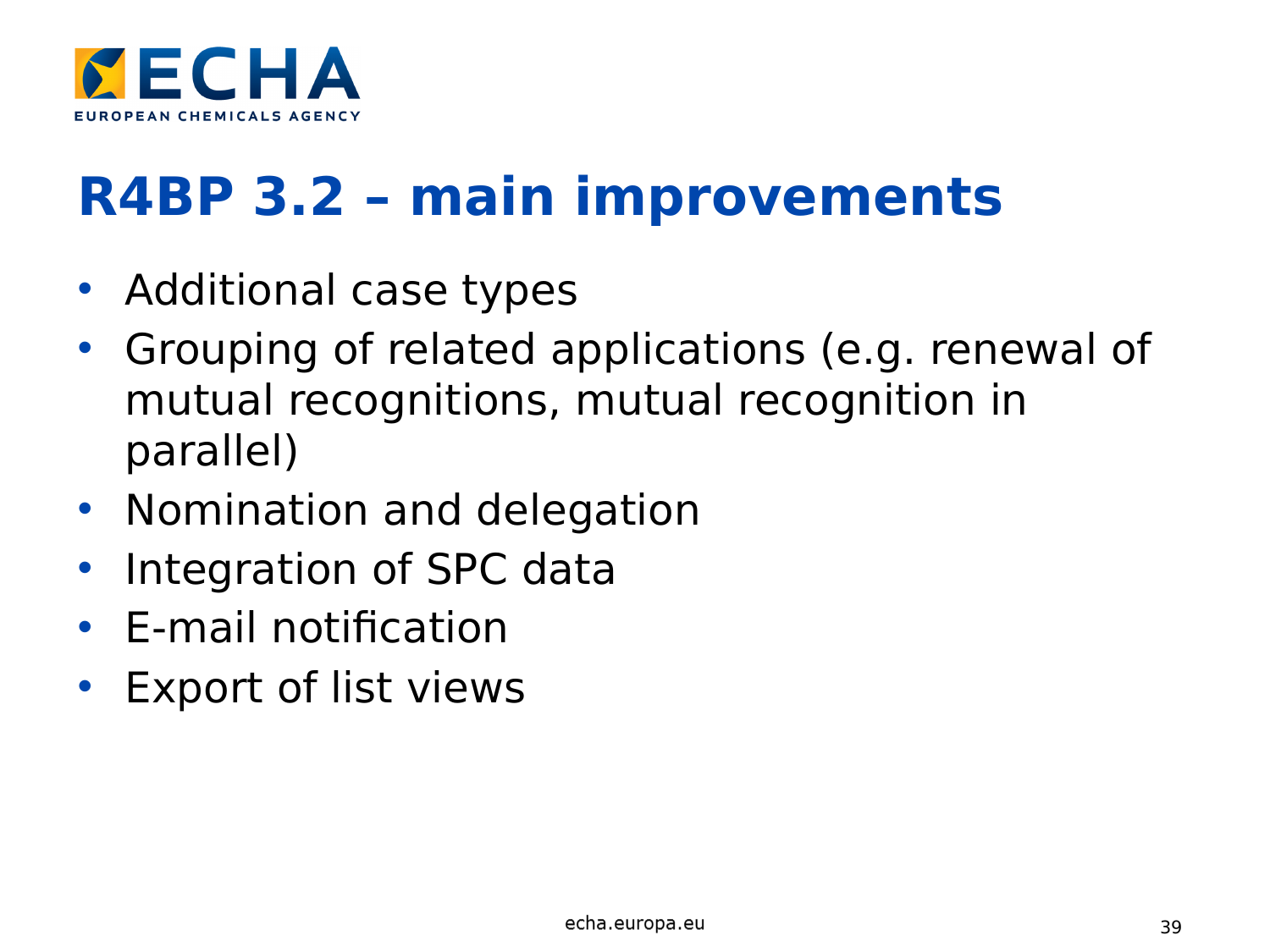

R4BP 3.2 – main improvements
Additional case types
Grouping of related applications (e.g. renewal of mutual recognitions, mutual recognition in parallel)
Nomination and delegation
Integration of SPC data
E-mail notification
Export of list views

39